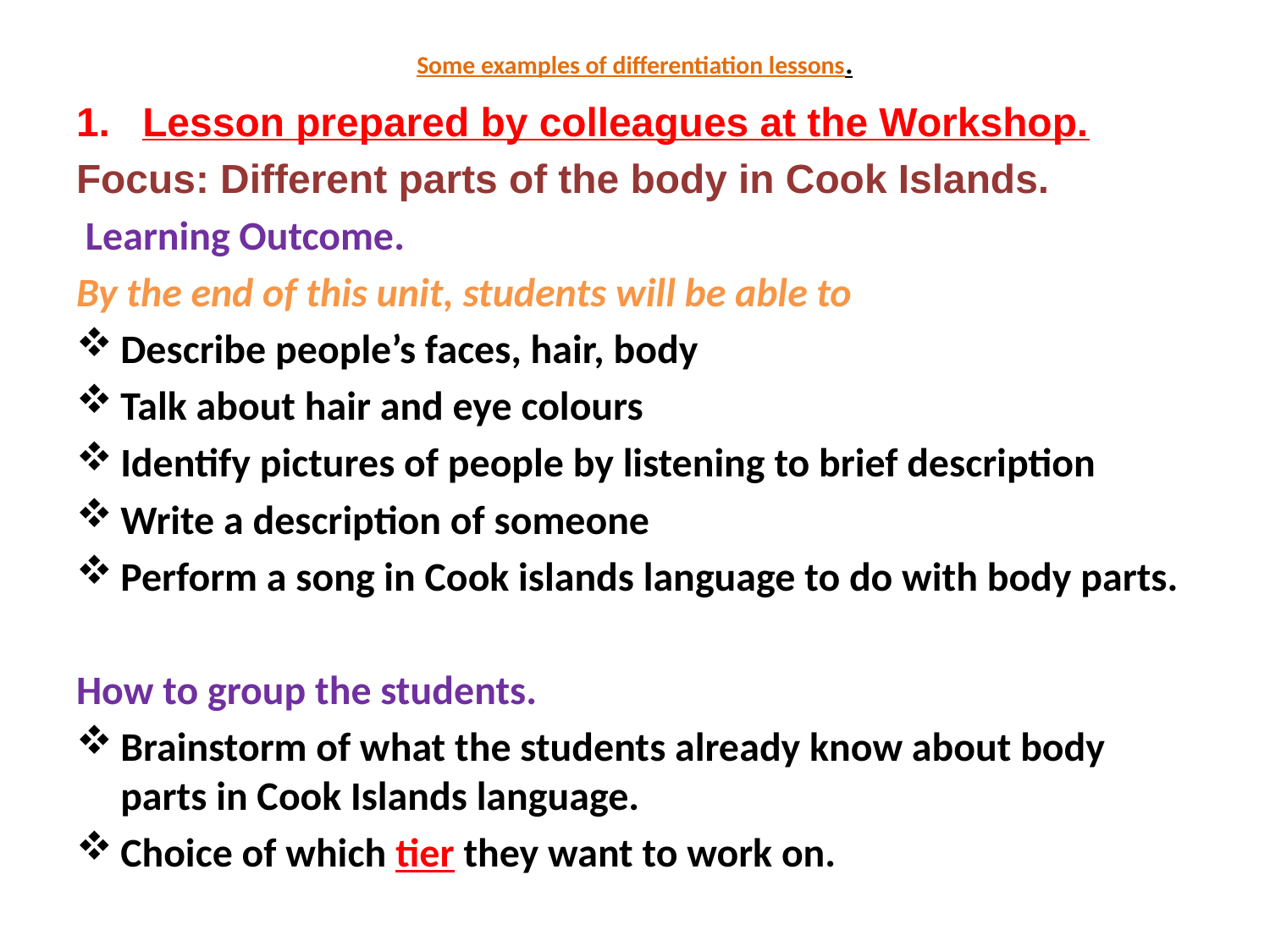

# Some examples of differentiation lessons.
Lesson prepared by colleagues at the Workshop.
Focus: Different parts of the body in Cook Islands.
 Learning Outcome.
By the end of this unit, students will be able to
Describe people’s faces, hair, body
Talk about hair and eye colours
Identify pictures of people by listening to brief description
Write a description of someone
Perform a song in Cook islands language to do with body parts.

How to group the students.
Brainstorm of what the students already know about body parts in Cook Islands language.
Choice of which tier they want to work on.